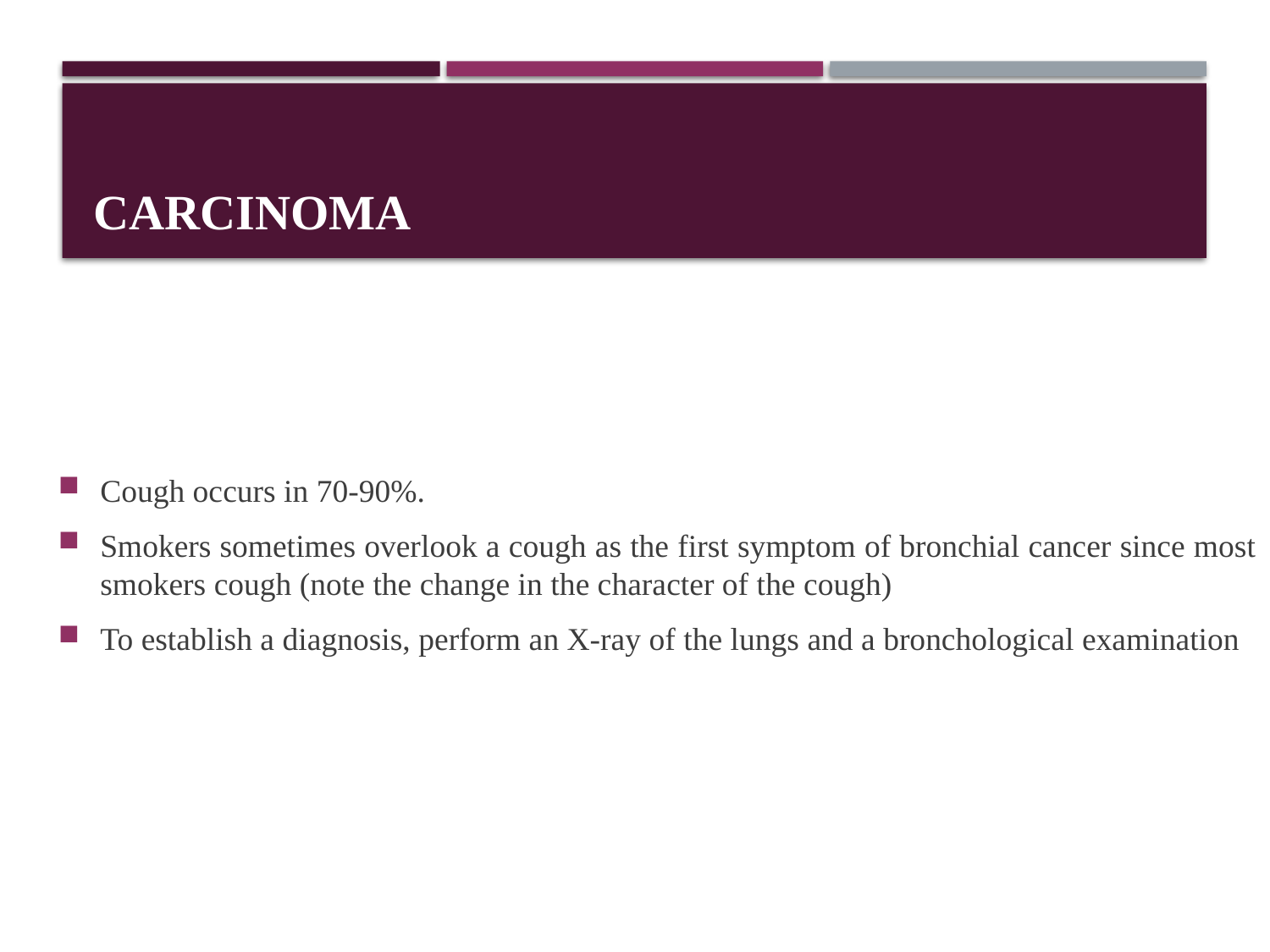

# CARCINOMA

Cough occurs in 70-90%.
Smokers sometimes overlook a cough as the first symptom of bronchial cancer since most smokers cough (note the change in the character of the cough)
To establish a diagnosis, perform an X-ray of the lungs and a bronchological examination